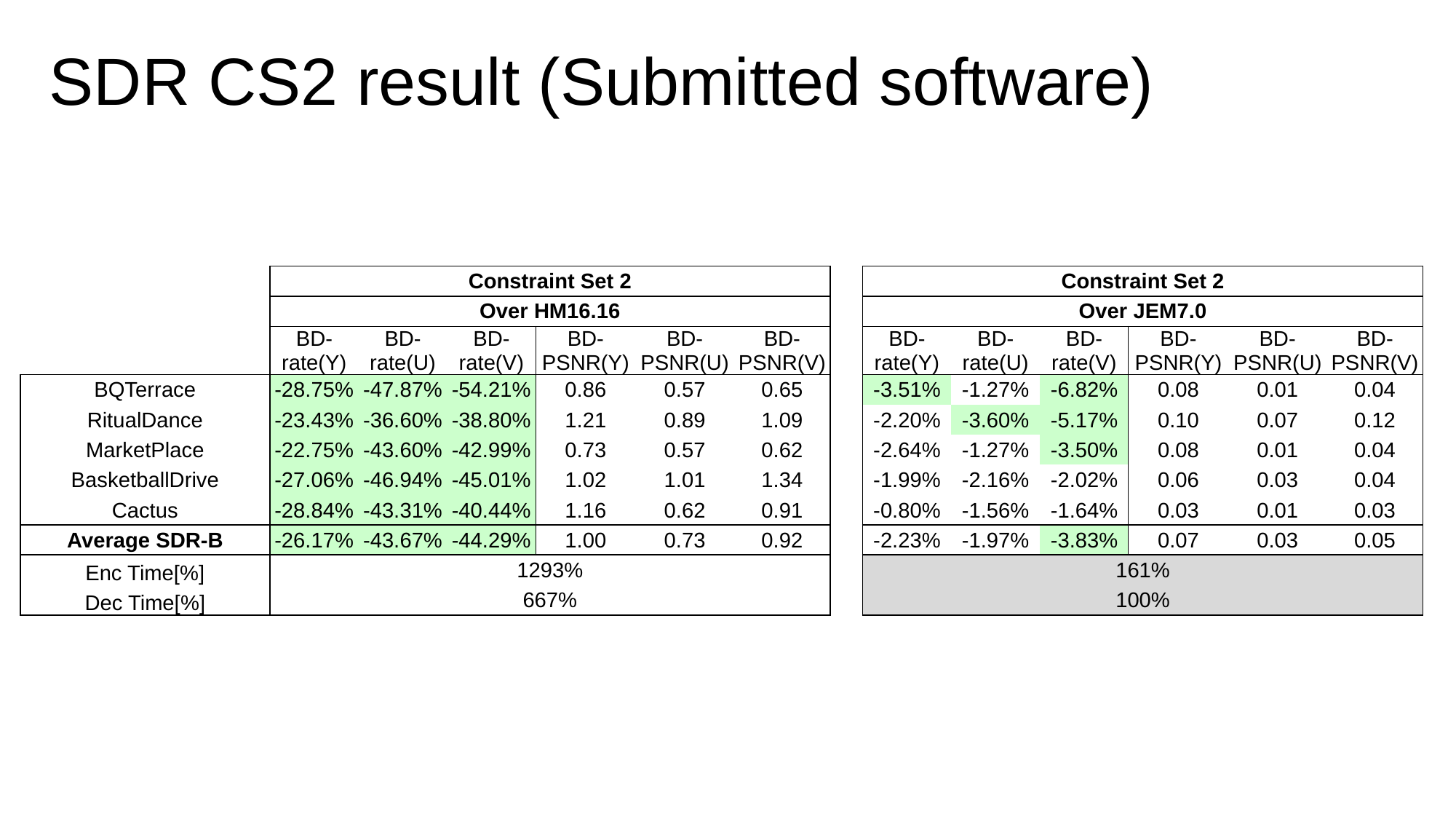

# SDR CS2 result (Submitted software)
|  | Constraint Set 2 |  |  |  |  |  |  | Constraint Set 2 |  |  |  |  |  |
| --- | --- | --- | --- | --- | --- | --- | --- | --- | --- | --- | --- | --- | --- |
|  | Over HM16.16 |  |  |  |  |  |  | Over JEM7.0 |  |  |  |  |  |
|  | BD-rate(Y) | BD-rate(U) | BD-rate(V) | BD-PSNR(Y) | BD-PSNR(U) | BD-PSNR(V) |  | BD-rate(Y) | BD-rate(U) | BD-rate(V) | BD-PSNR(Y) | BD-PSNR(U) | BD-PSNR(V) |
| BQTerrace | -28.75% | -47.87% | -54.21% | 0.86 | 0.57 | 0.65 |  | -3.51% | -1.27% | -6.82% | 0.08 | 0.01 | 0.04 |
| RitualDance | -23.43% | -36.60% | -38.80% | 1.21 | 0.89 | 1.09 |  | -2.20% | -3.60% | -5.17% | 0.10 | 0.07 | 0.12 |
| MarketPlace | -22.75% | -43.60% | -42.99% | 0.73 | 0.57 | 0.62 |  | -2.64% | -1.27% | -3.50% | 0.08 | 0.01 | 0.04 |
| BasketballDrive | -27.06% | -46.94% | -45.01% | 1.02 | 1.01 | 1.34 |  | -1.99% | -2.16% | -2.02% | 0.06 | 0.03 | 0.04 |
| Cactus | -28.84% | -43.31% | -40.44% | 1.16 | 0.62 | 0.91 |  | -0.80% | -1.56% | -1.64% | 0.03 | 0.01 | 0.03 |
| Average SDR-B | -26.17% | -43.67% | -44.29% | 1.00 | 0.73 | 0.92 |  | -2.23% | -1.97% | -3.83% | 0.07 | 0.03 | 0.05 |
| Enc Time[%] | 1293% |  |  |  |  |  |  | 161% |  |  |  |  |  |
| Dec Time[%] | 667% |  |  |  |  |  |  | 100% |  |  |  |  |  |